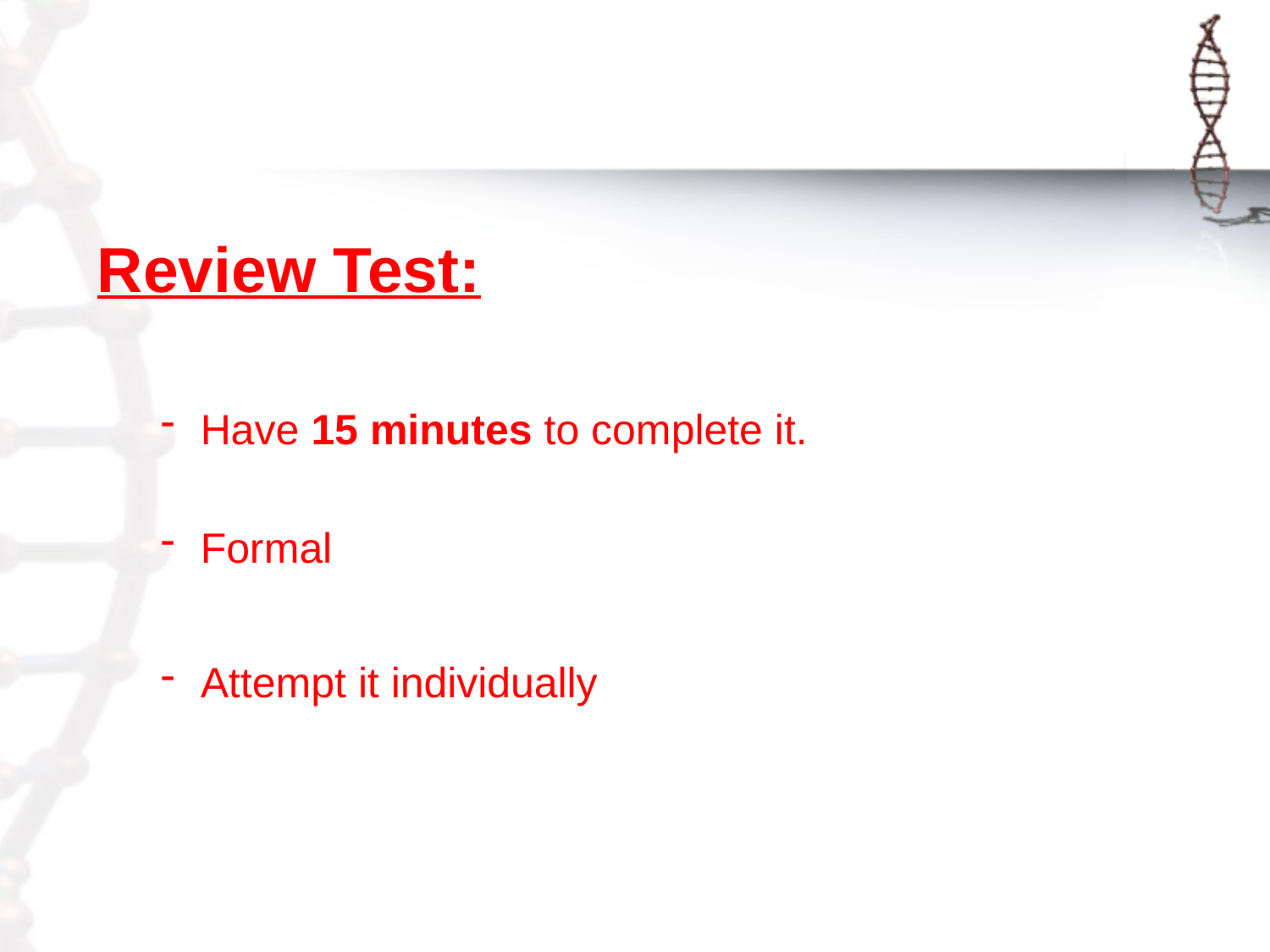

Review Test:

Have 15 minutes to complete it.

Formal

Attempt it individually